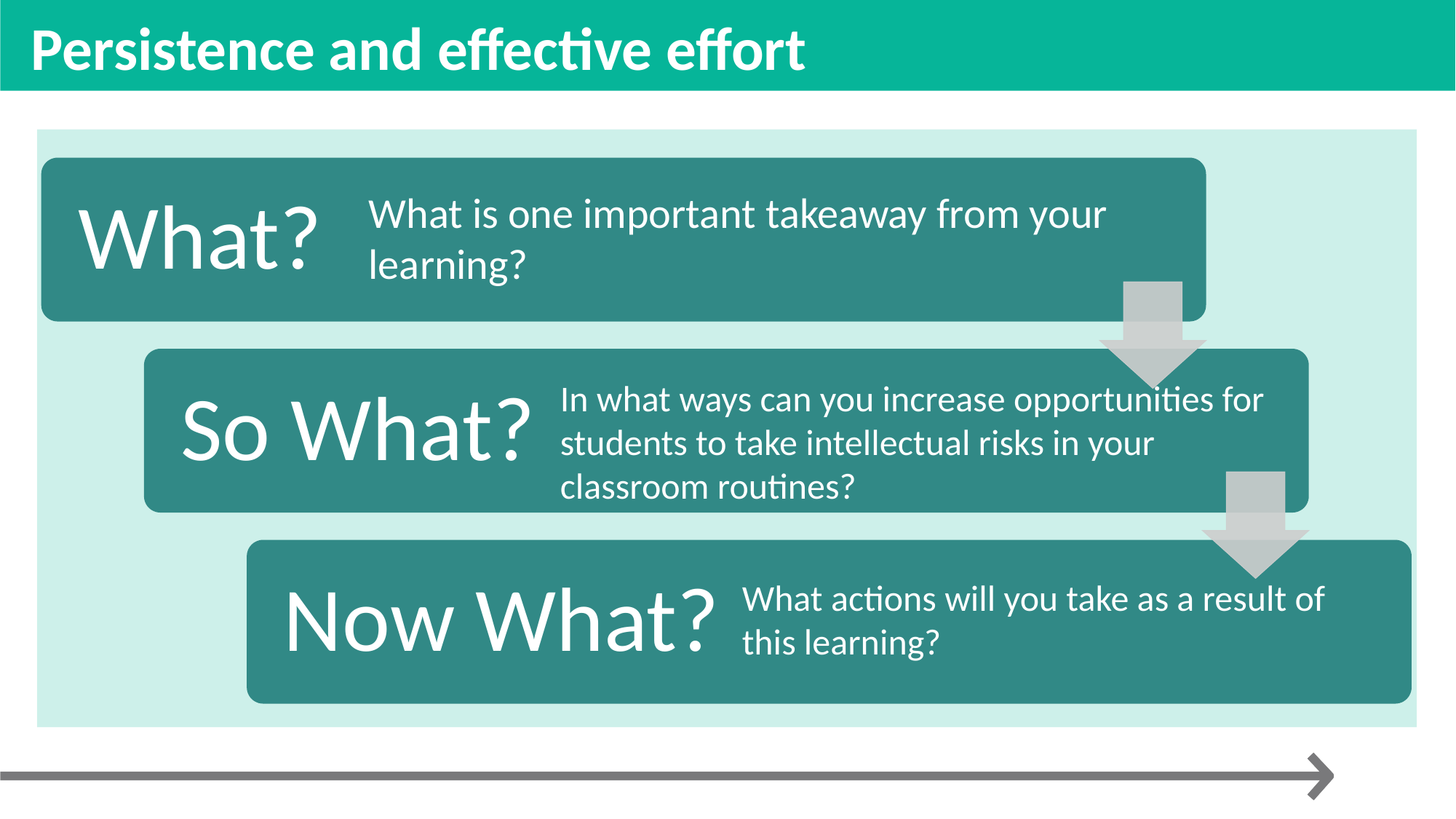

Persistence and effective effort
What?
So What?
Now What?

What is one important takeaway from your learning?
In what ways can you increase opportunities for students to take intellectual risks in your classroom routines?
What actions will you take as a result of this learning?